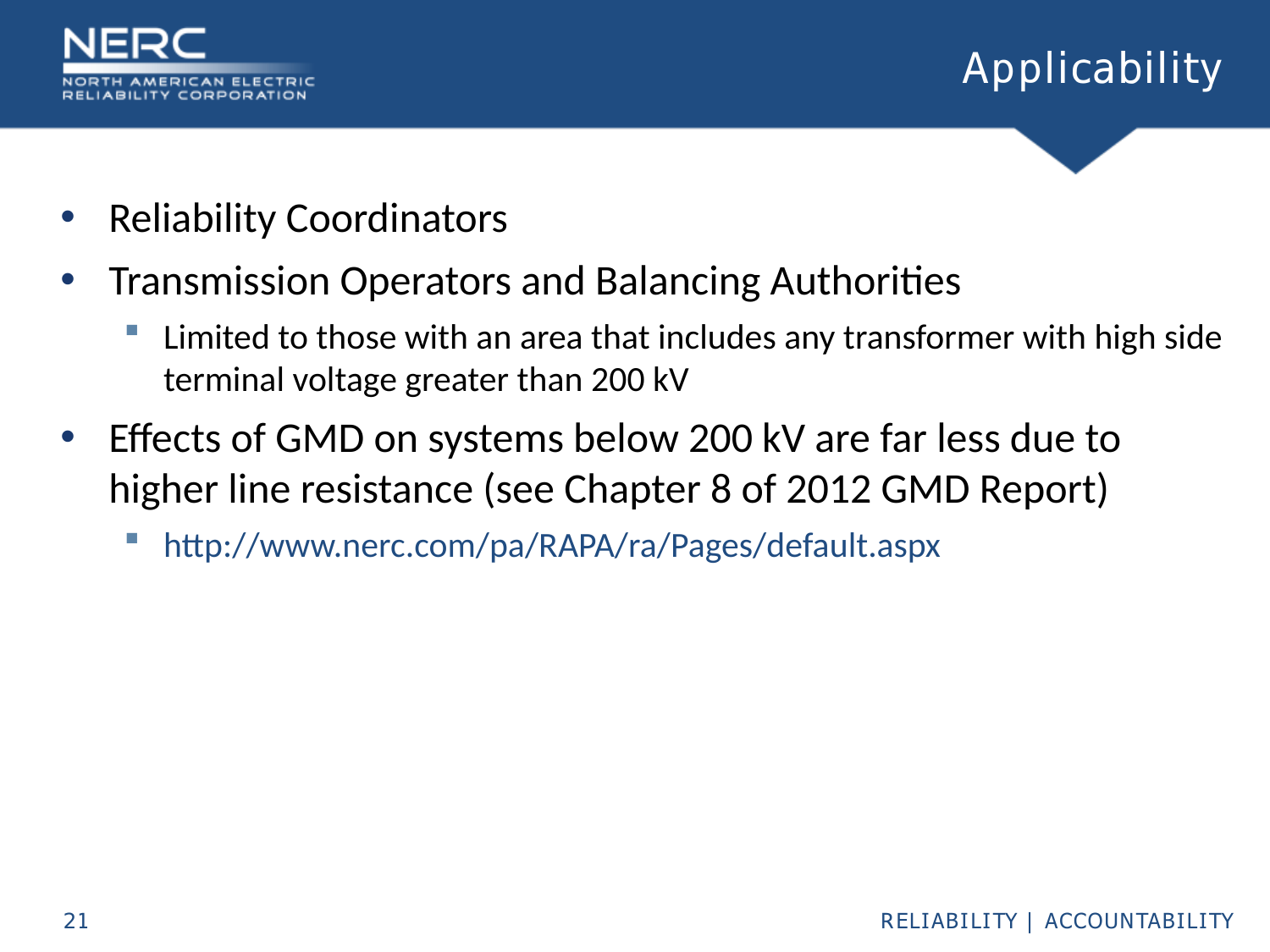

# Applicability
Reliability Coordinators
Transmission Operators and Balancing Authorities
Limited to those with an area that includes any transformer with high side terminal voltage greater than 200 kV
Effects of GMD on systems below 200 kV are far less due to higher line resistance (see Chapter 8 of 2012 GMD Report)
http://www.nerc.com/pa/RAPA/ra/Pages/default.aspx